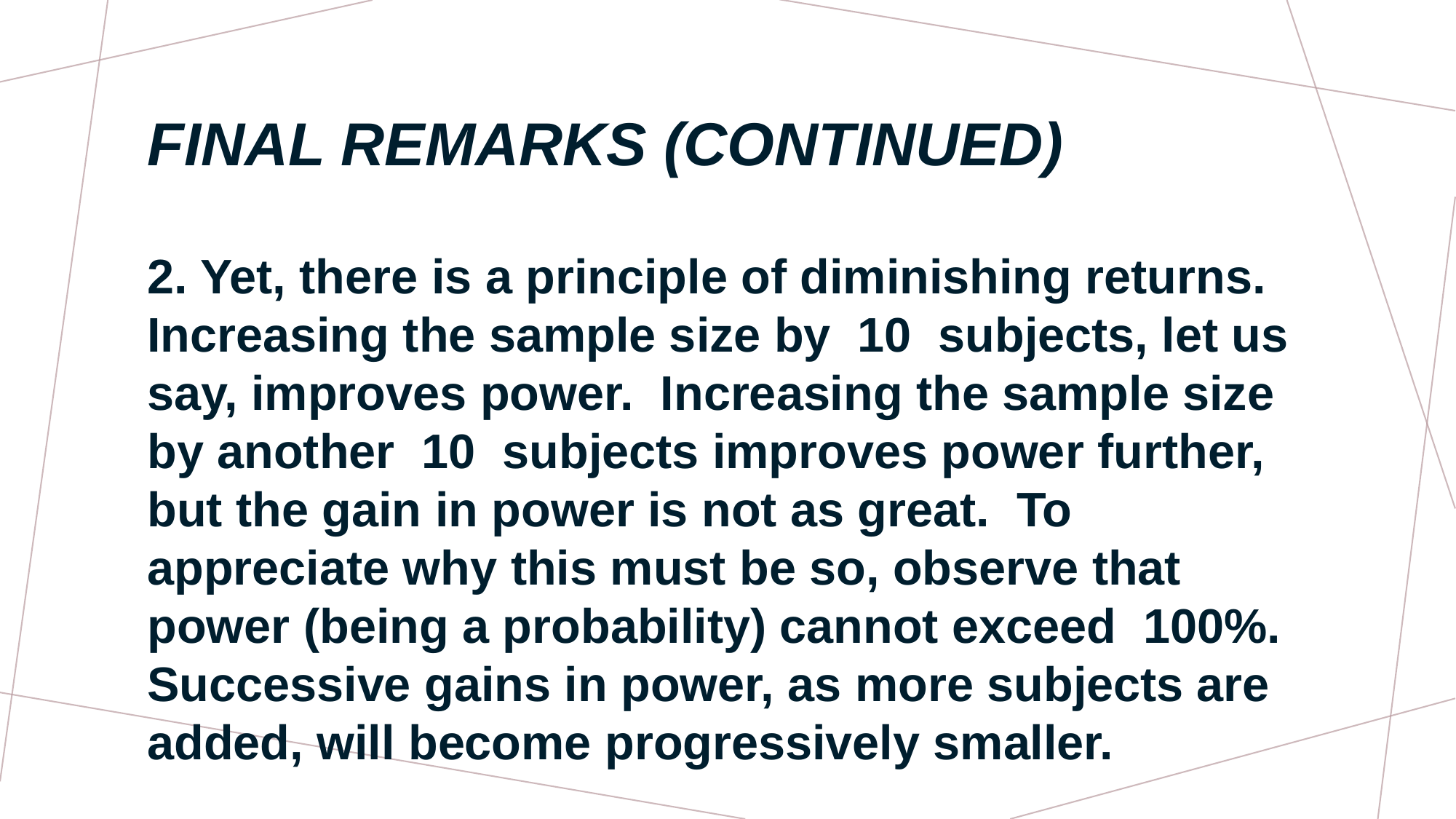

# FINAL REMARKS (CONTINUED)
2. Yet, there is a principle of diminishing returns.  Increasing the sample size by  10  subjects, let us say, improves power.  Increasing the sample size by another  10  subjects improves power further, but the gain in power is not as great.  To appreciate why this must be so, observe that power (being a probability) cannot exceed  100%.  Successive gains in power, as more subjects are added, will become progressively smaller.